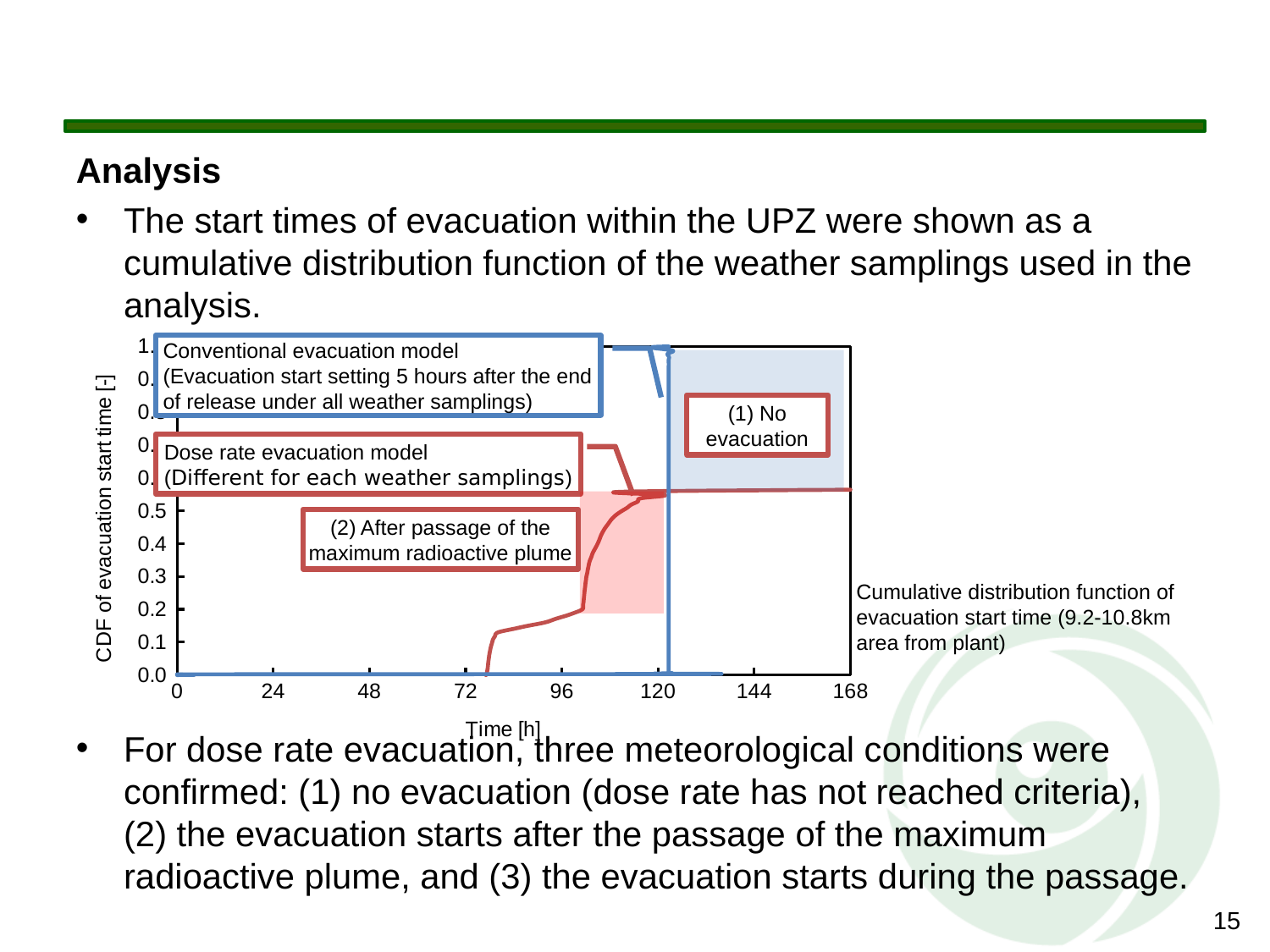

Analysis
The start times of evacuation within the UPZ were shown as a cumulative distribution function of the weather samplings used in the analysis.

For dose rate evacuation, three meteorological conditions were confirmed: (1) no evacuation (dose rate has not reached criteria), (2) the evacuation starts after the passage of the maximum radioactive plume, and (3) the evacuation starts during the passage.

### Chart

| Category | ALARM | 10 |
|---|---|---|
Conventional evacuation model
(Evacuation start setting 5 hours after the end of release under all weather samplings)

(1) No evacuation
Dose rate evacuation model
(Different for each weather samplings)

(2) After passage of the maximum radioactive plume
Cumulative distribution function of evacuation start time (9.2-10.8km area from plant)